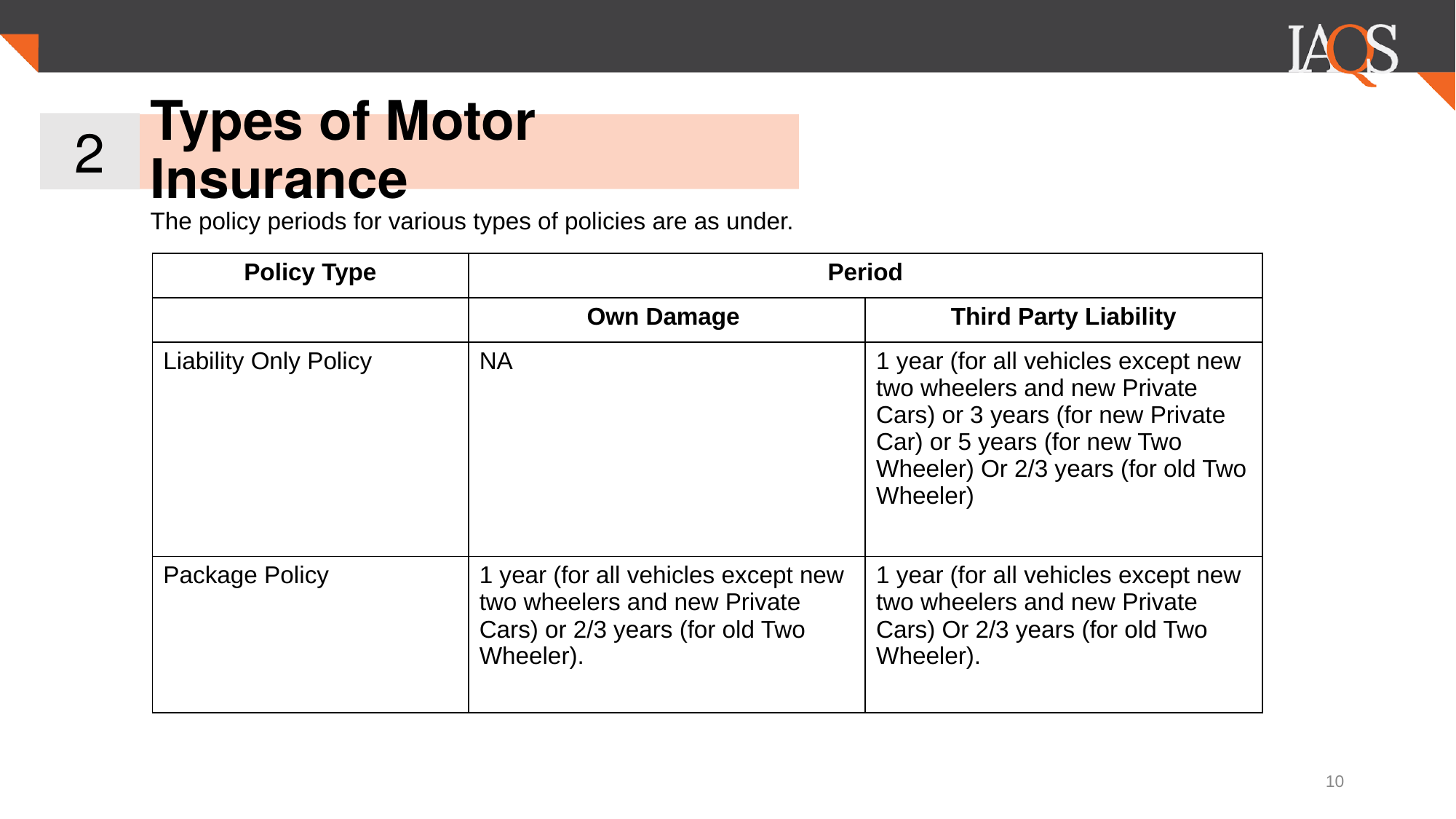

2
# Types of Motor Insurance
The policy periods for various types of policies are as under.
| Policy Type | Period |  |
| --- | --- | --- |
|  | Own Damage | Third Party Liability |
| Liability Only Policy | NA | 1 year (for all vehicles except new two wheelers and new Private Cars) or 3 years (for new Private Car) or 5 years (for new Two Wheeler) Or 2/3 years (for old Two Wheeler) |
| Package Policy | 1 year (for all vehicles except new two wheelers and new Private Cars) or 2/3 years (for old Two Wheeler). | 1 year (for all vehicles except new two wheelers and new Private Cars) Or 2/3 years (for old Two Wheeler). |
10